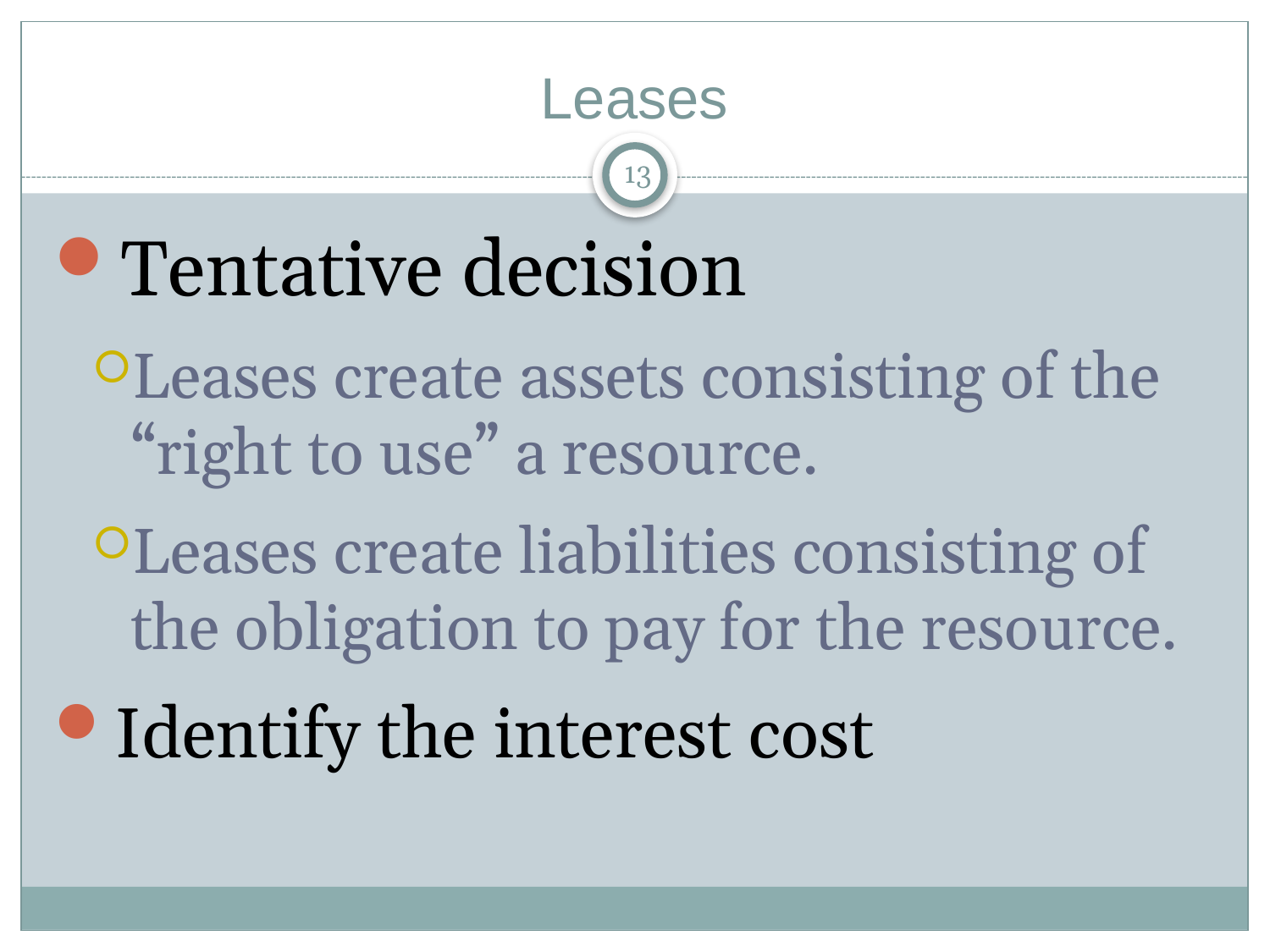

# Leases
13
Tentative decision
Leases create assets consisting of the “right to use” a resource.
Leases create liabilities consisting of the obligation to pay for the resource.
Identify the interest cost